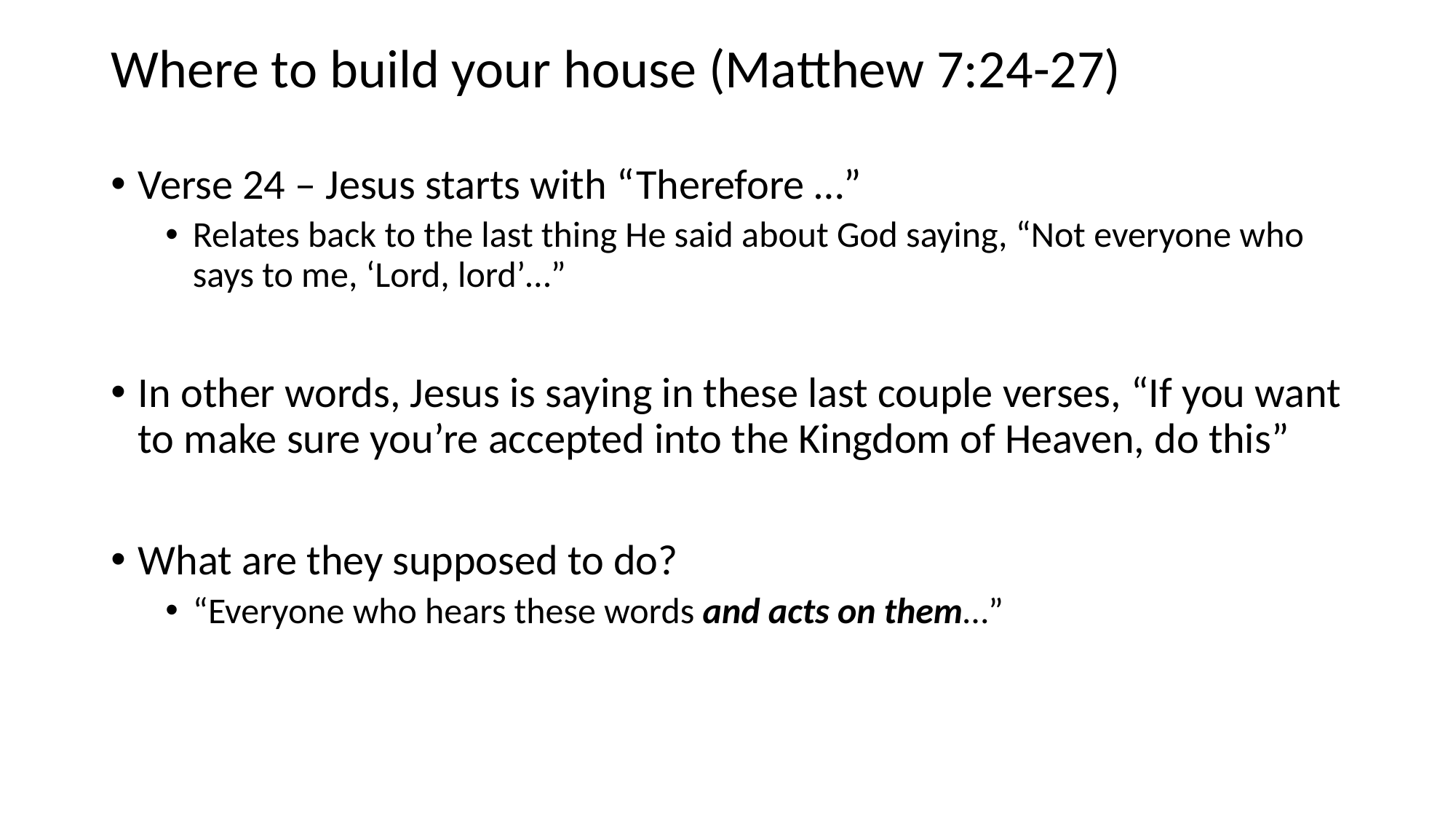

# Where to build your house (Matthew 7:24-27)

Verse 24 – Jesus starts with “Therefore …”
Relates back to the last thing He said about God saying, “Not everyone who says to me, ‘Lord, lord’…”

In other words, Jesus is saying in these last couple verses, “If you want to make sure you’re accepted into the Kingdom of Heaven, do this”

What are they supposed to do?
“Everyone who hears these words and acts on them…”